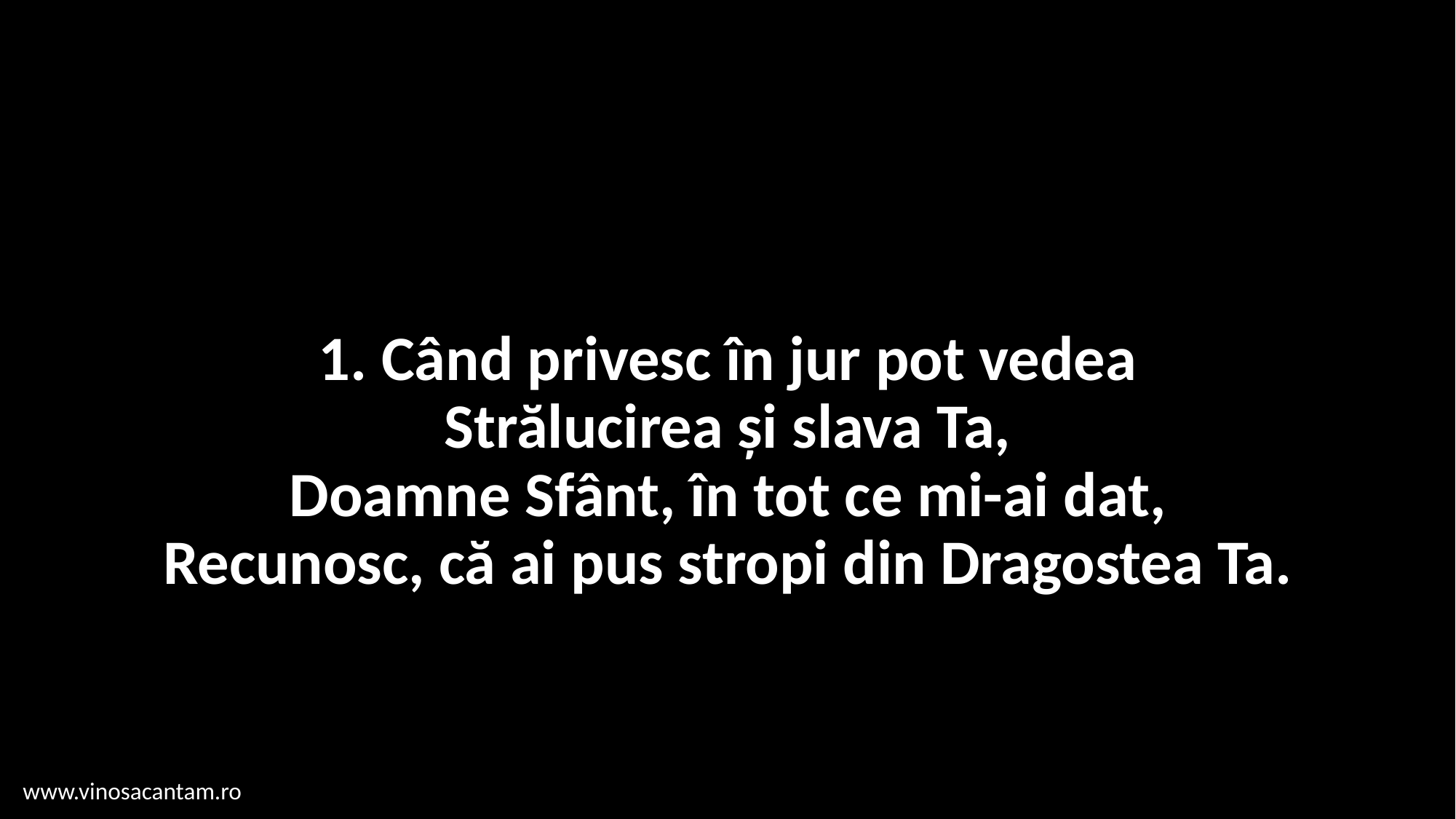

# 1. Când privesc în jur pot vedea Strălucirea și slava Ta, Doamne Sfânt, în tot ce mi-ai dat, Recunosc, că ai pus stropi din Dragostea Ta.
www.vinosacantam.ro